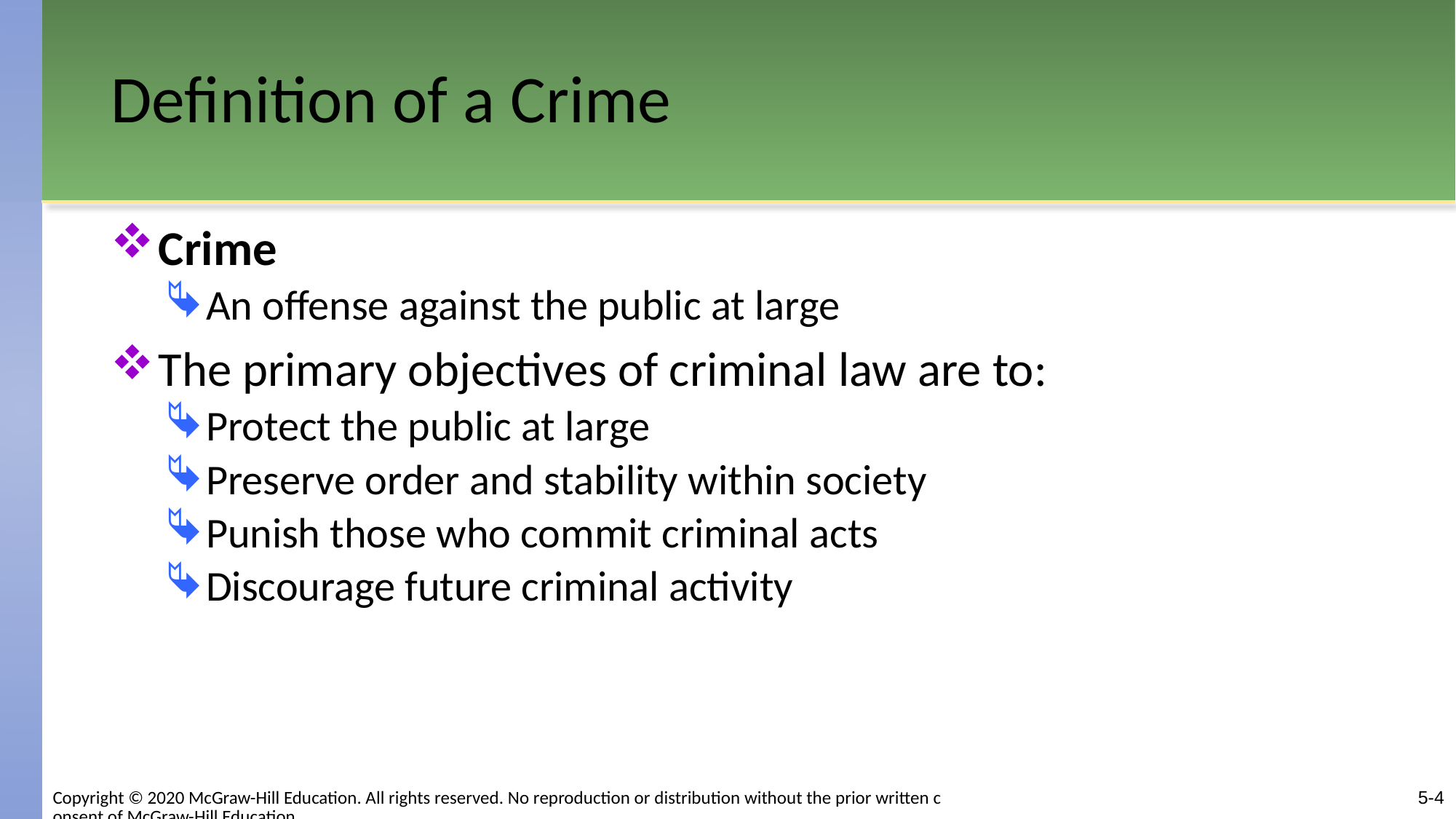

# Definition of a Crime
Crime
An offense against the public at large
The primary objectives of criminal law are to:
Protect the public at large
Preserve order and stability within society
Punish those who commit criminal acts
Discourage future criminal activity

Copyright © 2020 McGraw-Hill Education. All rights reserved. No reproduction or distribution without the prior written consent of McGraw-Hill Education.
5-4